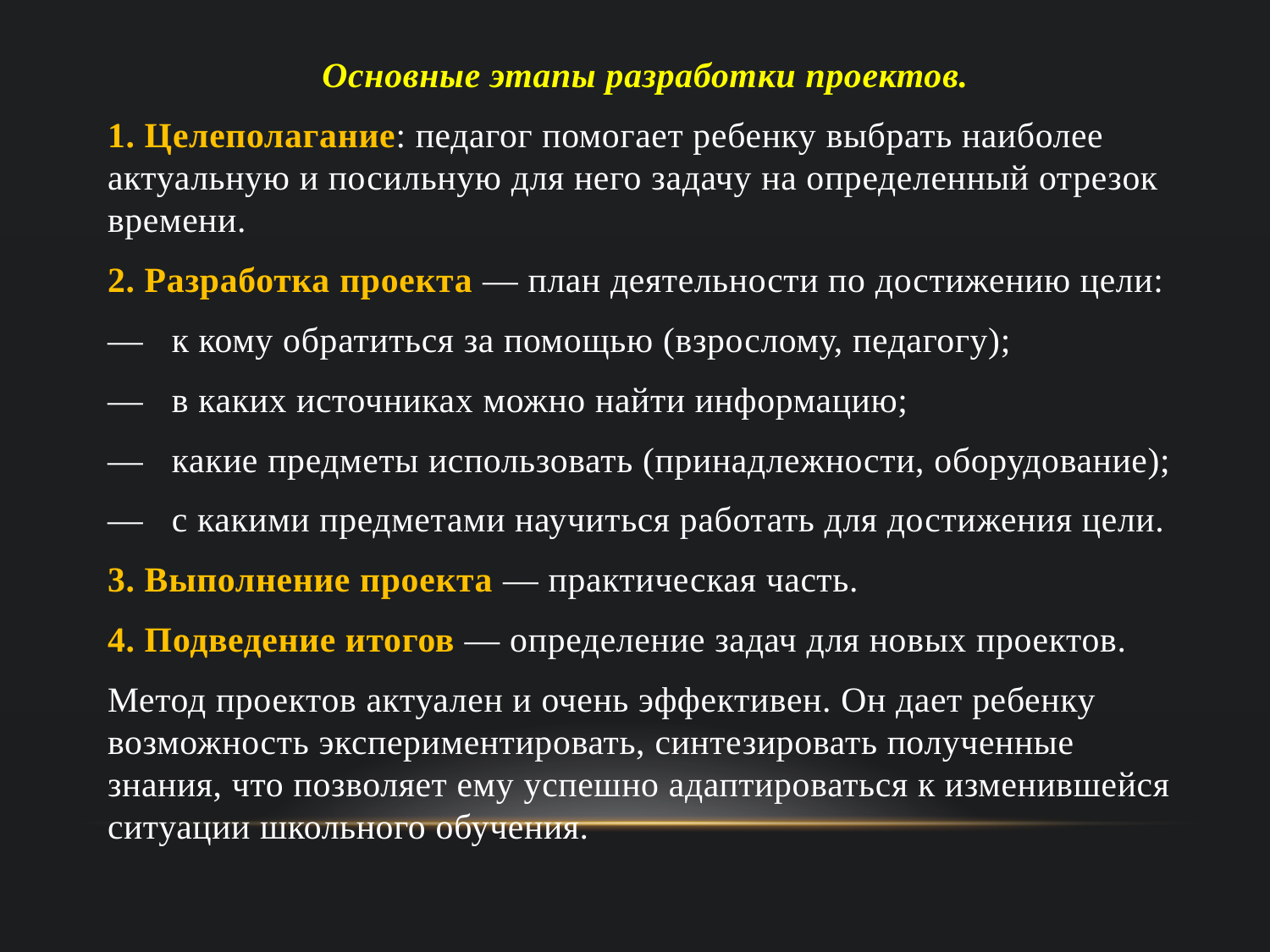

Основные этапы разработки проектов.
1. Целеполагание: педагог помогает ребенку выбрать наиболее актуальную и посильную для него задачу на определенный отрезок времени.
2. Разработка проекта — план деятельности по достижению цели:
—   к кому обратиться за помощью (взрослому, педагогу);
—   в каких источниках можно найти информацию;
—   какие предметы использовать (принадлежности, оборудование);
—   с какими предметами научиться работать для достижения цели.
3. Выполнение проекта — практическая часть.
4. Подведение итогов — определение задач для новых проектов.
Метод проектов актуален и очень эффективен. Он дает ребенку возможность экспериментировать, синтезировать полученные знания, что позволяет ему успешно адаптироваться к изменившейся ситуации школьного обучения.